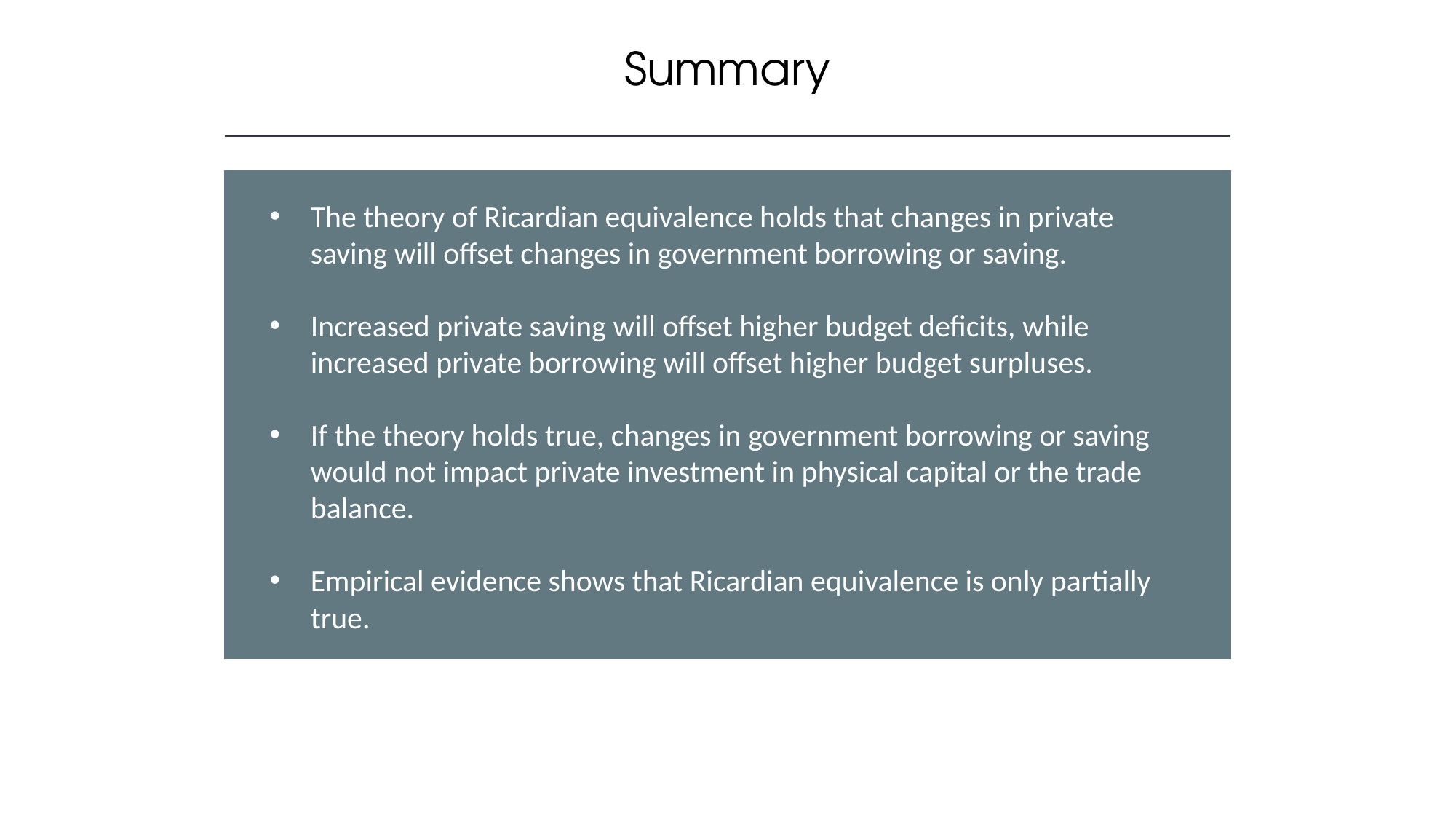

Summary
HAWKES LEARNING

The theory of Ricardian equivalence holds that changes in private saving will offset changes in government borrowing or saving.

Increased private saving will offset higher budget deficits, while increased private borrowing will offset higher budget surpluses.

If the theory holds true, changes in government borrowing or saving would not impact private investment in physical capital or the trade balance.

Empirical evidence shows that Ricardian equivalence is only partially true.